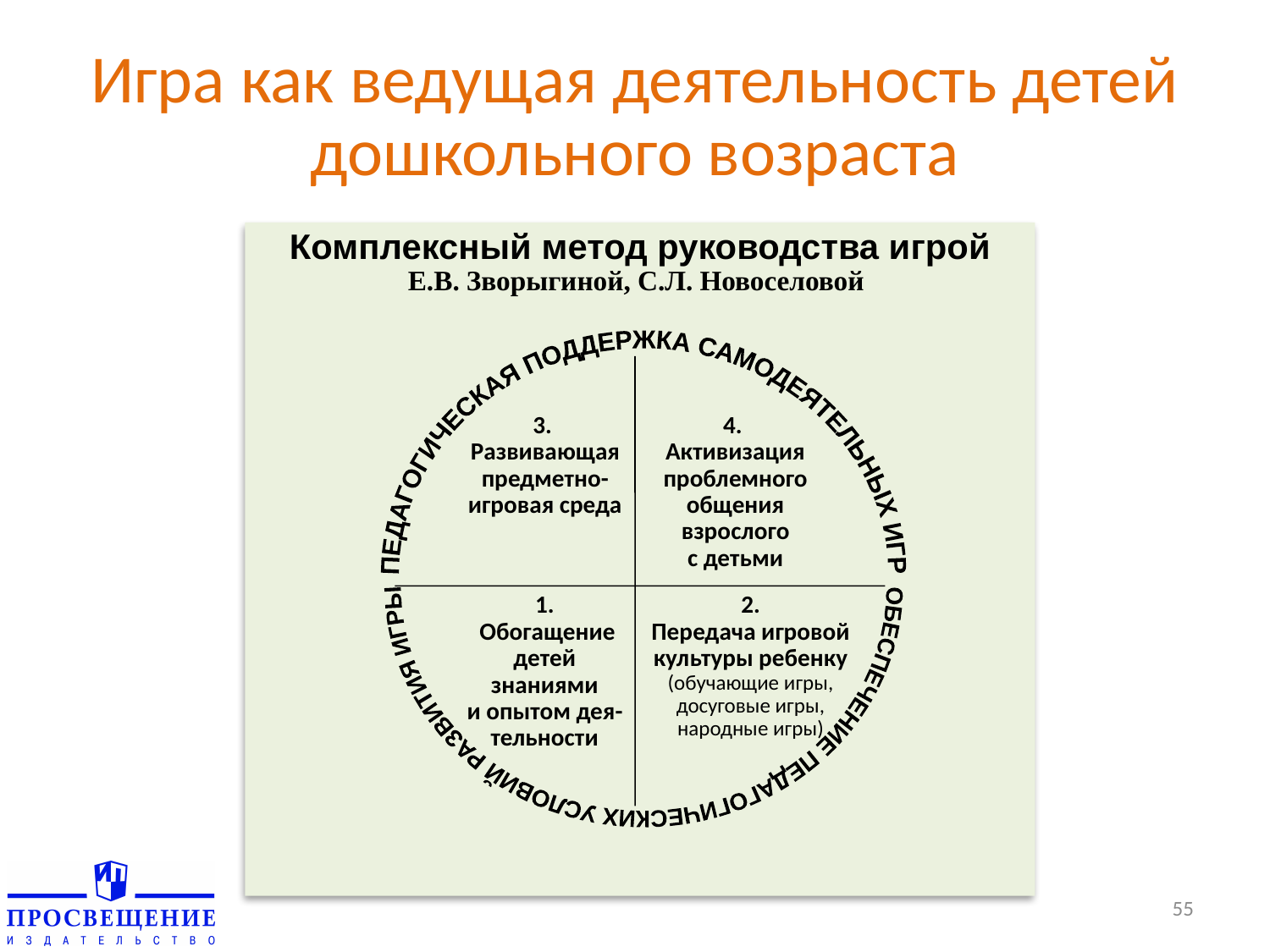

# Игра как ведущая деятельность детей дошкольного возраста
Комплексный метод руководства игрой
Е.В. Зворыгиной, С.Л. Новоселовой
ПЕДАГОГИЧЕСКАЯ ПОДДЕРЖКА САМОДЕЯТЕЛЬНЫХ ИГР
ОБЕСПЕЧЕНИЕ ПЕДАГОГИЧЕСКИХ УСЛОВИЙ РАЗВИТИЯ ИГРЫ
3.
Развивающая предметно-игровая среда
4.
Активизация проблемного общения взрослого
с детьми
1.
 Обогащение детей знаниями
и опытом дея-тельности

2.
Передача игровой культуры ребенку (обучающие игры, досуговые игры, народные игры)

55